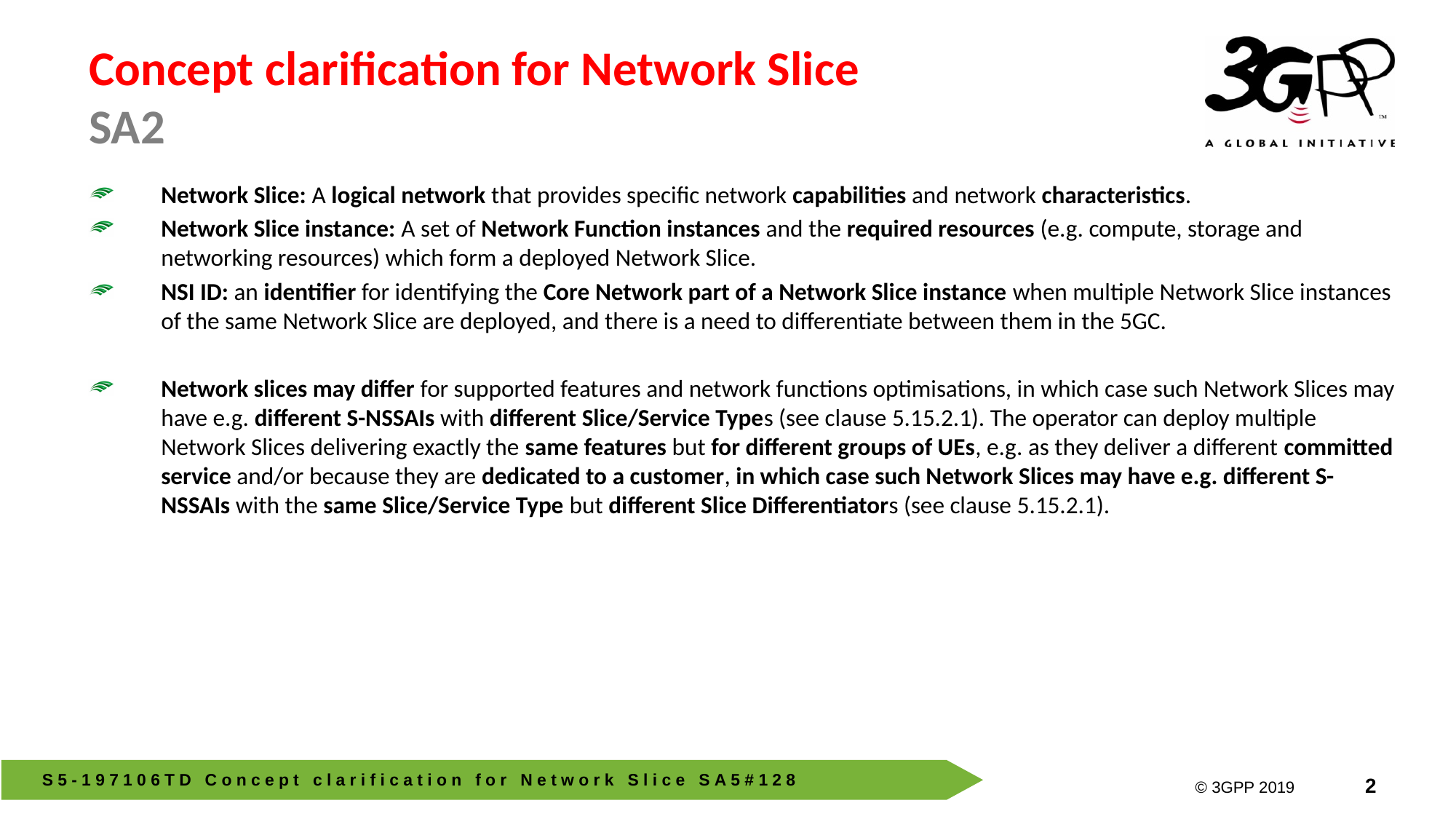

# Concept clarification for Network Slice SA2
Network Slice: A logical network that provides specific network capabilities and network characteristics.
Network Slice instance: A set of Network Function instances and the required resources (e.g. compute, storage and networking resources) which form a deployed Network Slice.
NSI ID: an identifier for identifying the Core Network part of a Network Slice instance when multiple Network Slice instances of the same Network Slice are deployed, and there is a need to differentiate between them in the 5GC.

Network slices may differ for supported features and network functions optimisations, in which case such Network Slices may have e.g. different S-NSSAIs with different Slice/Service Types (see clause 5.15.2.1). The operator can deploy multiple Network Slices delivering exactly the same features but for different groups of UEs, e.g. as they deliver a different committed service and/or because they are dedicated to a customer, in which case such Network Slices may have e.g. different S-NSSAIs with the same Slice/Service Type but different Slice Differentiators (see clause 5.15.2.1).